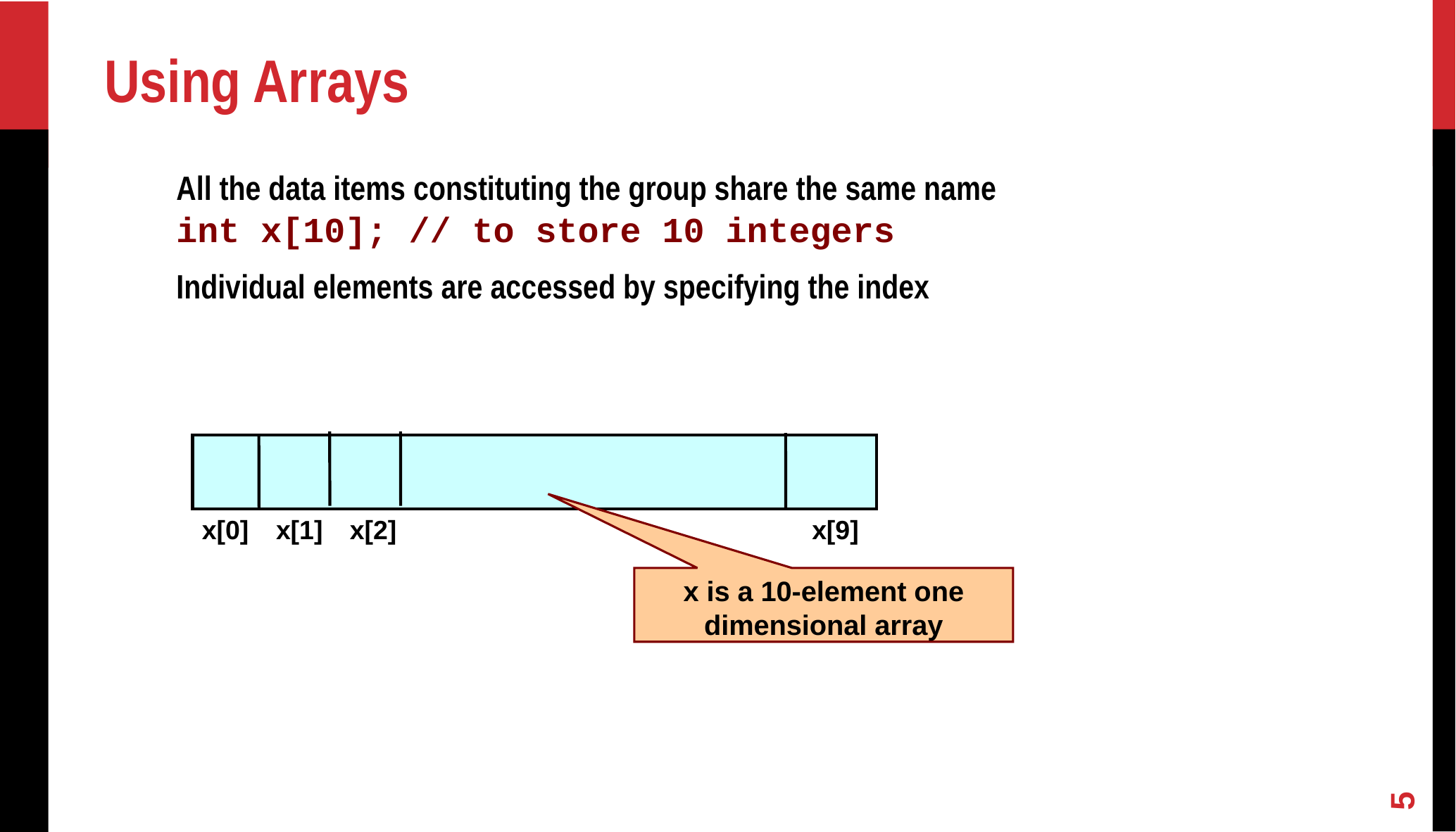

Using Arrays
All the data items constituting the group share the same name
int x[10]; // to store 10 integers
Individual elements are accessed by specifying the index

x[0]
x[1]
x[2]
x[9]
x is a 10-element one dimensional array
5